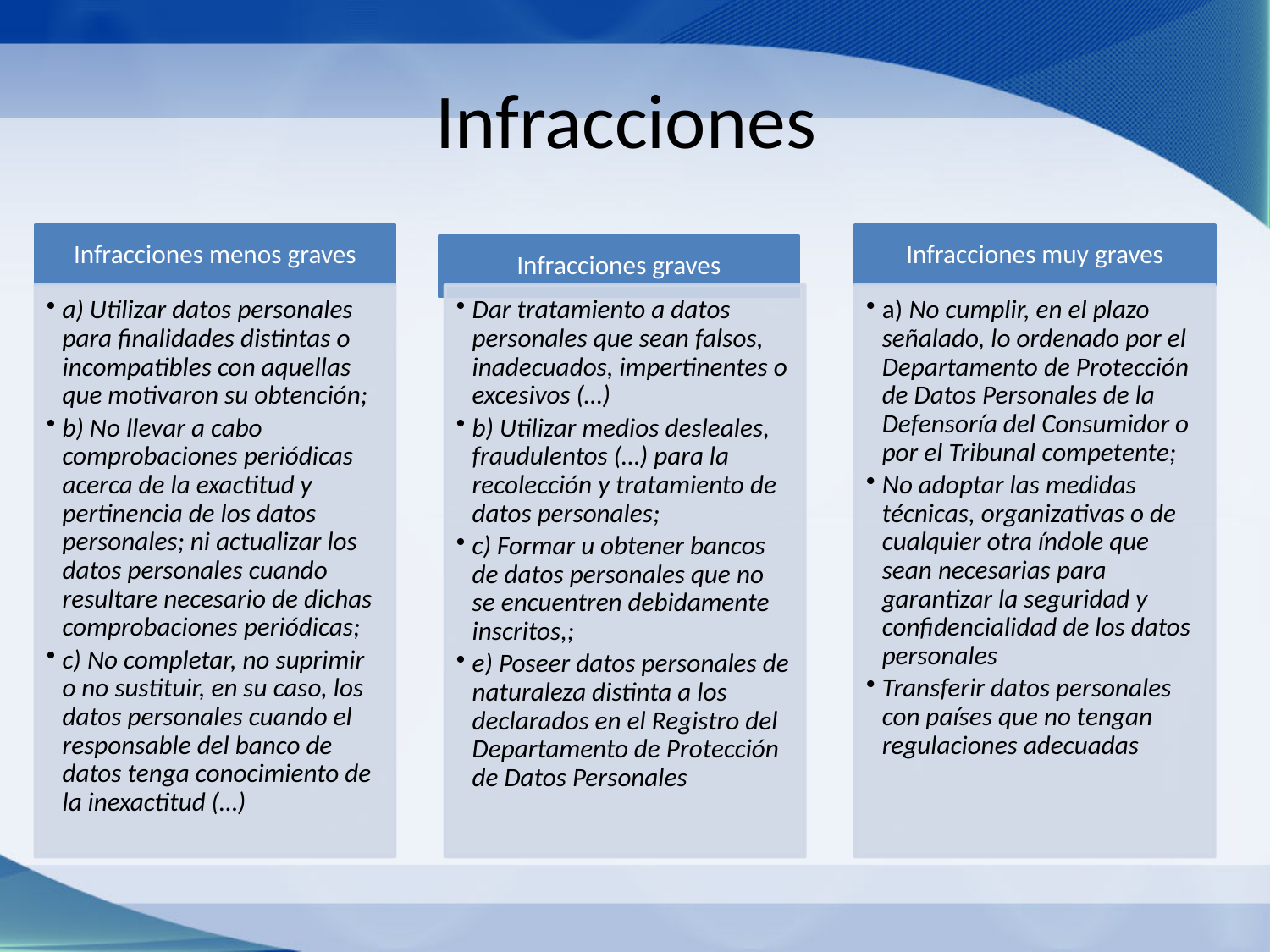

# Infracciones
Infracciones menos graves
a) Utilizar datos personales para finalidades distintas o incompatibles con aquellas que motivaron su obtención;
b) No llevar a cabo comprobaciones periódicas acerca de la exactitud y pertinencia de los datos personales; ni actualizar los datos personales cuando resultare necesario de dichas comprobaciones periódicas;
c) No completar, no suprimir o no sustituir, en su caso, los datos personales cuando el responsable del banco de datos tenga conocimiento de la inexactitud (…)
Infracciones graves
Dar tratamiento a datos personales que sean falsos, inadecuados, impertinentes o excesivos (…)
b) Utilizar medios desleales, fraudulentos (…) para la recolección y tratamiento de datos personales;
c) Formar u obtener bancos de datos personales que no se encuentren debidamente inscritos,;
e) Poseer datos personales de naturaleza distinta a los declarados en el Registro del Departamento de Protección de Datos Personales
Infracciones muy graves
a) No cumplir, en el plazo señalado, lo ordenado por el Departamento de Protección de Datos Personales de la Defensoría del Consumidor o por el Tribunal competente;
No adoptar las medidas técnicas, organizativas o de cualquier otra índole que sean necesarias para garantizar la seguridad y confidencialidad de los datos personales
Transferir datos personales con países que no tengan regulaciones adecuadas